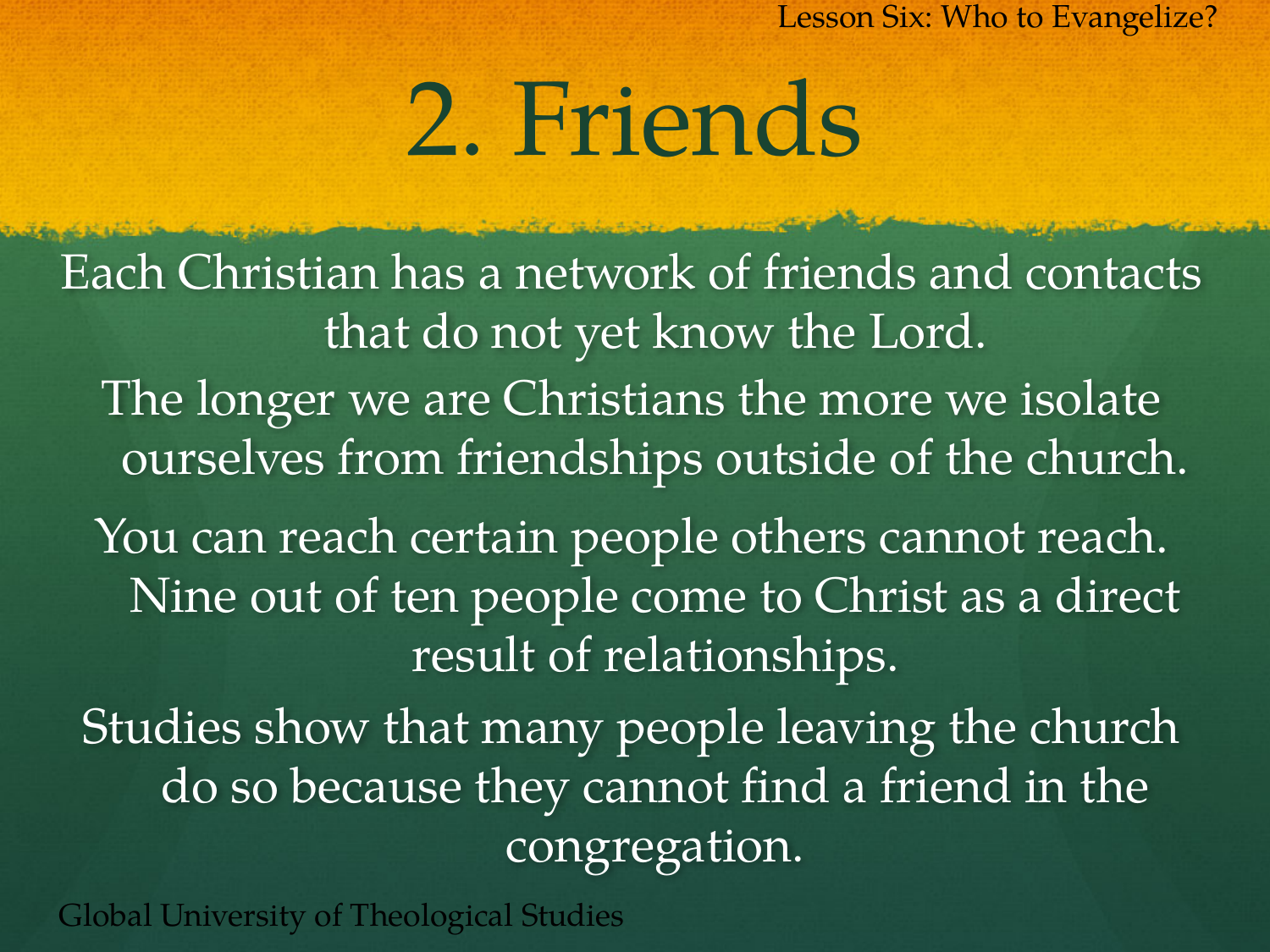

Lesson Six: Who to Evangelize?

# 2. Friends
Each Christian has a network of friends and contacts that do not yet know the Lord.
The longer we are Christians the more we isolate ourselves from friendships outside of the church.
You can reach certain people others cannot reach. Nine out of ten people come to Christ as a direct result of relationships.
Studies show that many people leaving the church do so because they cannot find a friend in the congregation.
Global University of Theological Studies